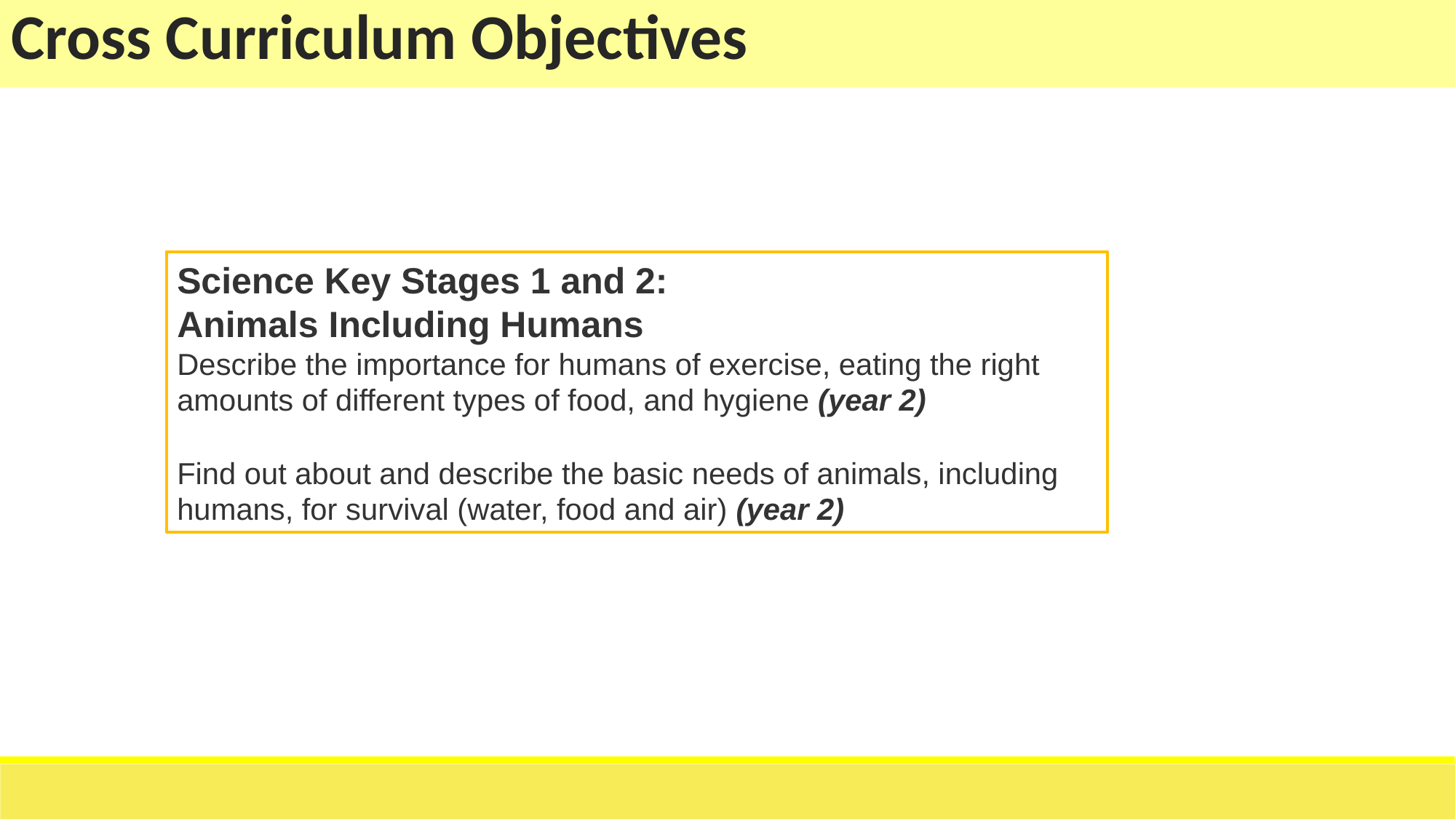

| Cross Curriculum Objectives |
| --- |
Science Key Stages 1 and 2:
Animals Including Humans
Describe the importance for humans of exercise, eating the right amounts of different types of food, and hygiene (year 2)

Find out about and describe the basic needs of animals, including humans, for survival (water, food and air) (year 2)